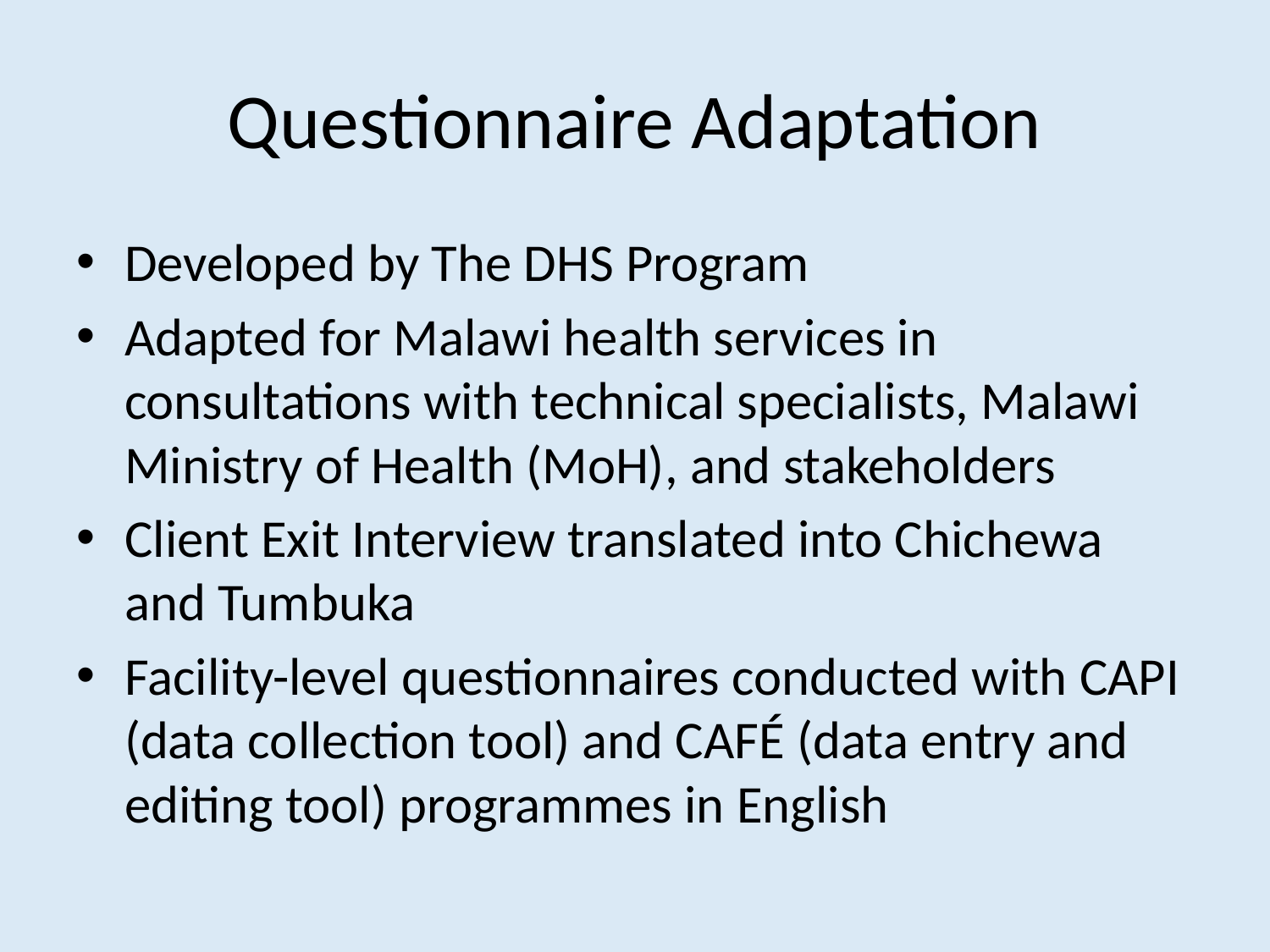

# Questionnaire Adaptation
Developed by The DHS Program
Adapted for Malawi health services in consultations with technical specialists, Malawi Ministry of Health (MoH), and stakeholders
Client Exit Interview translated into Chichewa and Tumbuka
Facility-level questionnaires conducted with CAPI (data collection tool) and CAFÉ (data entry and editing tool) programmes in English